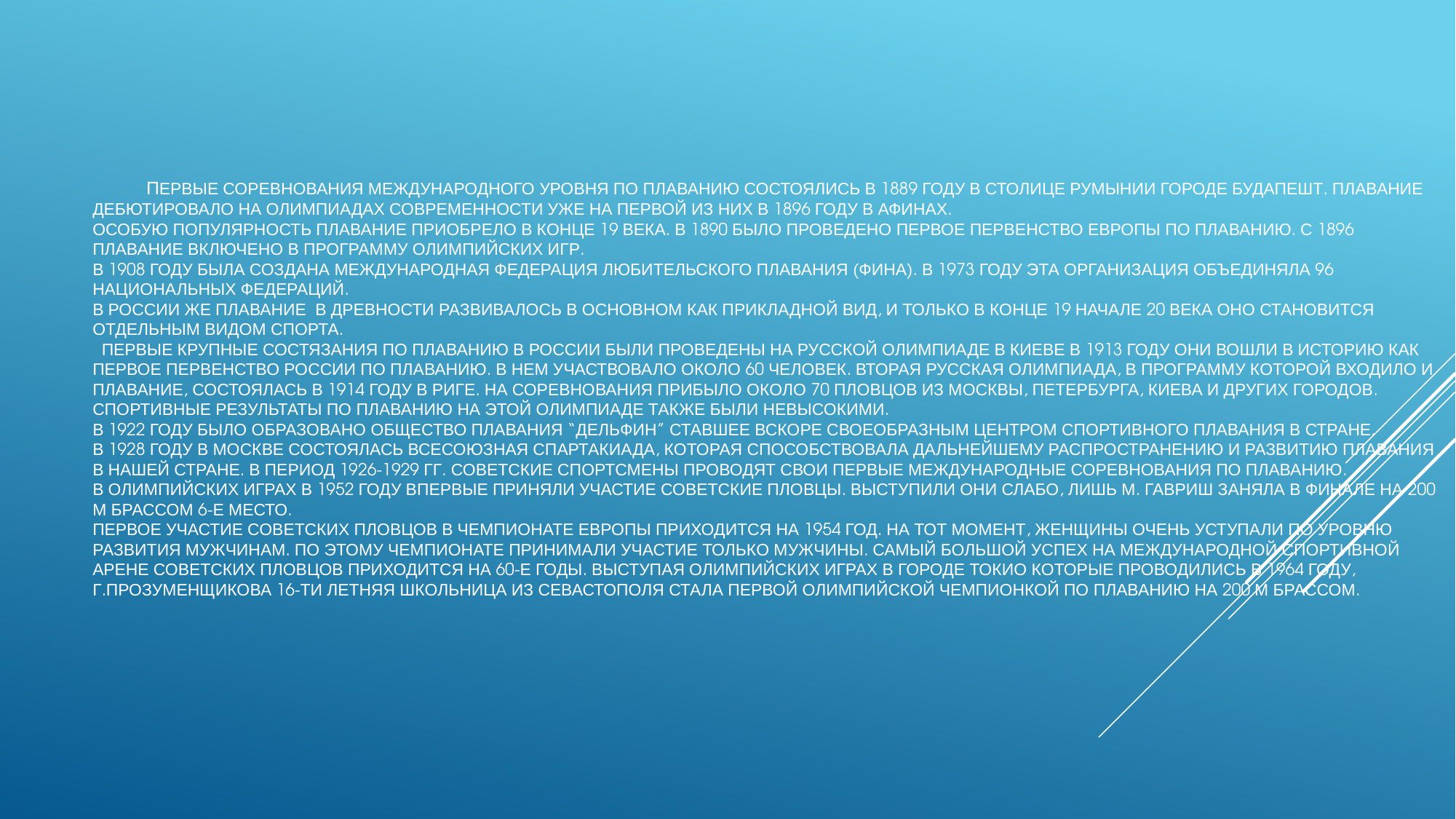

# первые соревнования международного уровня по плаванию состоялись в 1889 году в столице Румынии городе Будапешт. Плавание дебютировало на Олимпиадах современности уже на первой из них в 1896 году в Афинах. Особую популярность плавание приобрело в конце 19 века. В 1890 было проведено первое первенство Европы по плаванию. С 1896 плавание включено в программу Олимпийских игр. В 1908 году была создана Международная федерация любительского плавания (ФИНА). В 1973 году эта организация объединяла 96 национальных федераций. В России же плавание  в древности развивалось в основном как прикладной вид, и только в конце 19 начале 20 века оно становится отдельным видом спорта.   Первые крупные состязания по плаванию в России были проведены на русской олимпиаде в Киеве в 1913 году Они вошли в историю как первое первенство России по плаванию. В нем участвовало около 60 человек. Вторая русская олимпиада, в программу которой входило и плавание, состоялась в 1914 году в Риге. На соревнования прибыло около 70 пловцов из Москвы, Петербурга, Киева и других городов. Спортивные результаты по плаванию на этой олимпиаде также были невысокими. В 1922 году было образовано общество плавания “Дельфин” ставшее вскоре своеобразным центром спортивного плавания в стране. В 1928 году в Москве состоялась Всесоюзная спартакиада, которая способствовала дальнейшему распространению и развитию плавания в нашей стране. В период 1926-1929 гг. советские спортсмены проводят свои первые международные соревнования по плаванию. В Олимпийских играх в 1952 году впервые приняли участие советские пловцы. Выступили они слабо, лишь М. Гавриш заняла в финале на 200 м брассом 6-е место. Первое участие советских пловцов в чемпионате Европы приходится на 1954 год. На тот момент, женщины очень уступали по уровню развития мужчинам. По этому чемпионате принимали участие только мужчины. Самый большой успех на международной спортивной арене советских пловцов приходится на 60-е годы. Выступая Олимпийских играх в городе Токио которые проводились в 1964 году, Г.Прозуменщикова 16-ти летняя школьница из Севастополя стала первой олимпийской чемпионкой по плаванию на 200 м брассом.